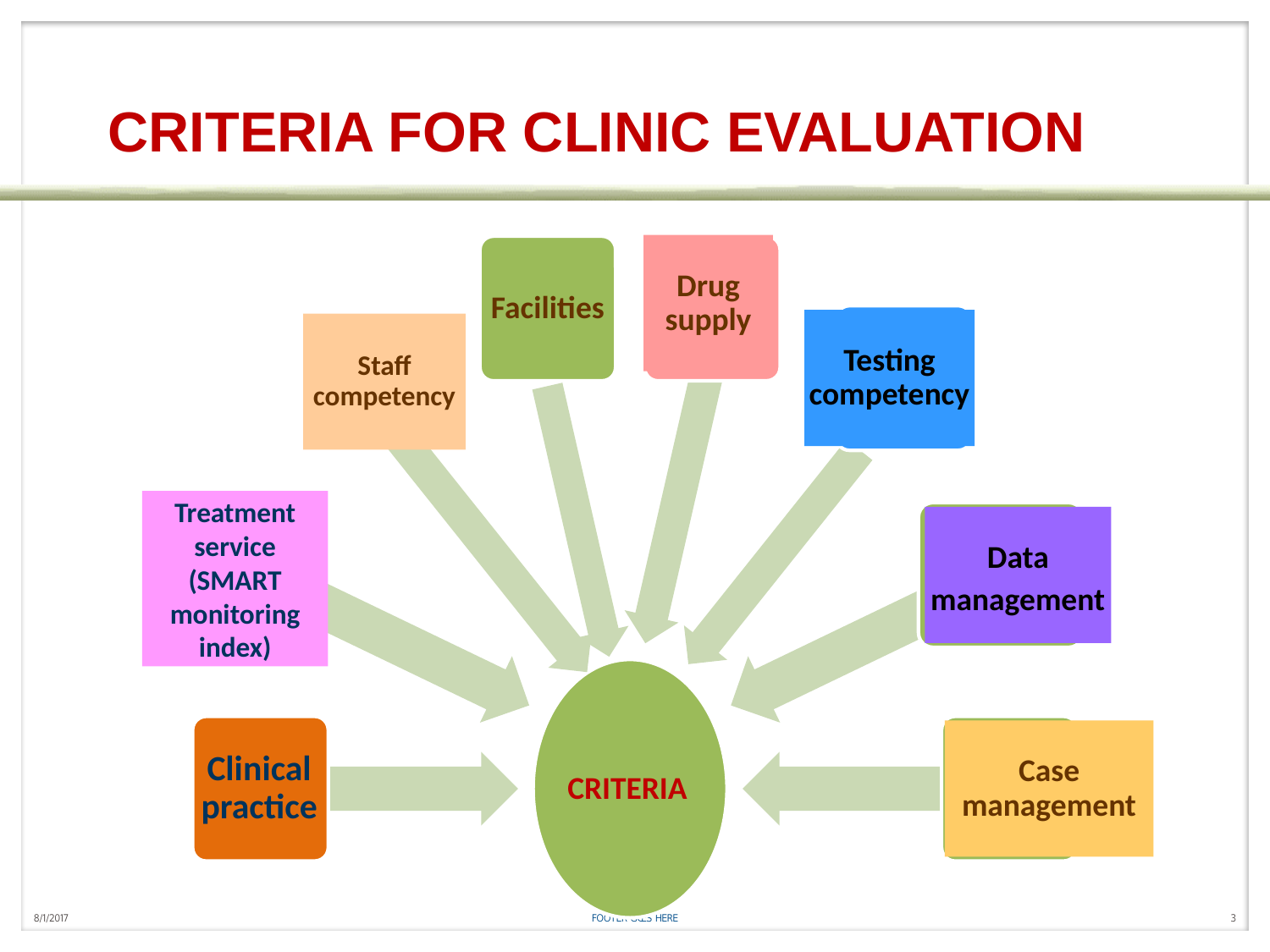

# CRITERIA FOR CLINIC EVALUATION
Drug supply

Facilities

Testing competency
Staff competency

Treatment service (SMART monitoring index)

Data management

CRITERIA

Clinical practice

Case management

8/1/2017
FOOTER GOES HERE
3